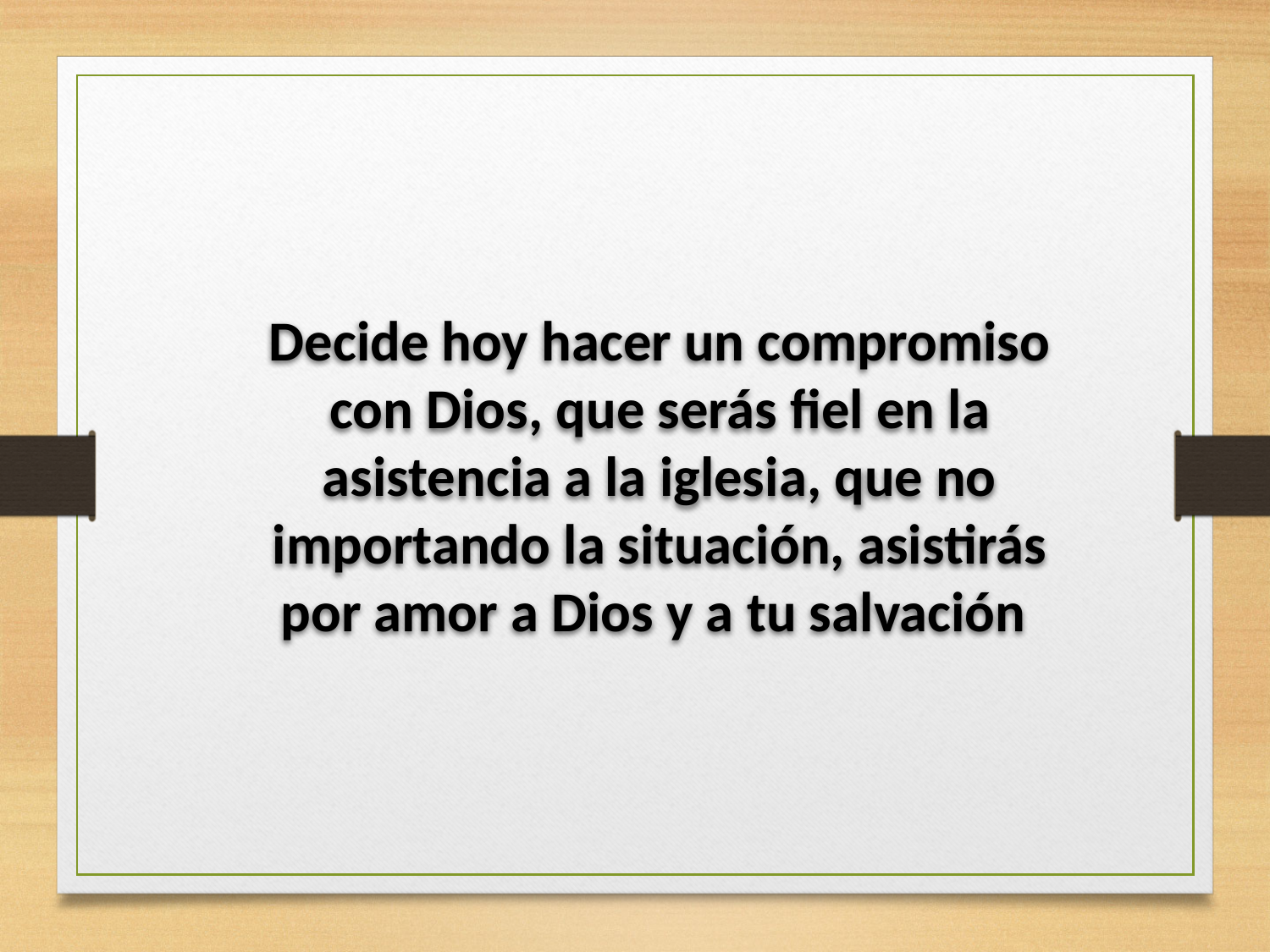

Decide hoy hacer un compromiso con Dios, que serás fiel en la asistencia a la iglesia, que no importando la situación, asistirás por amor a Dios y a tu salvación